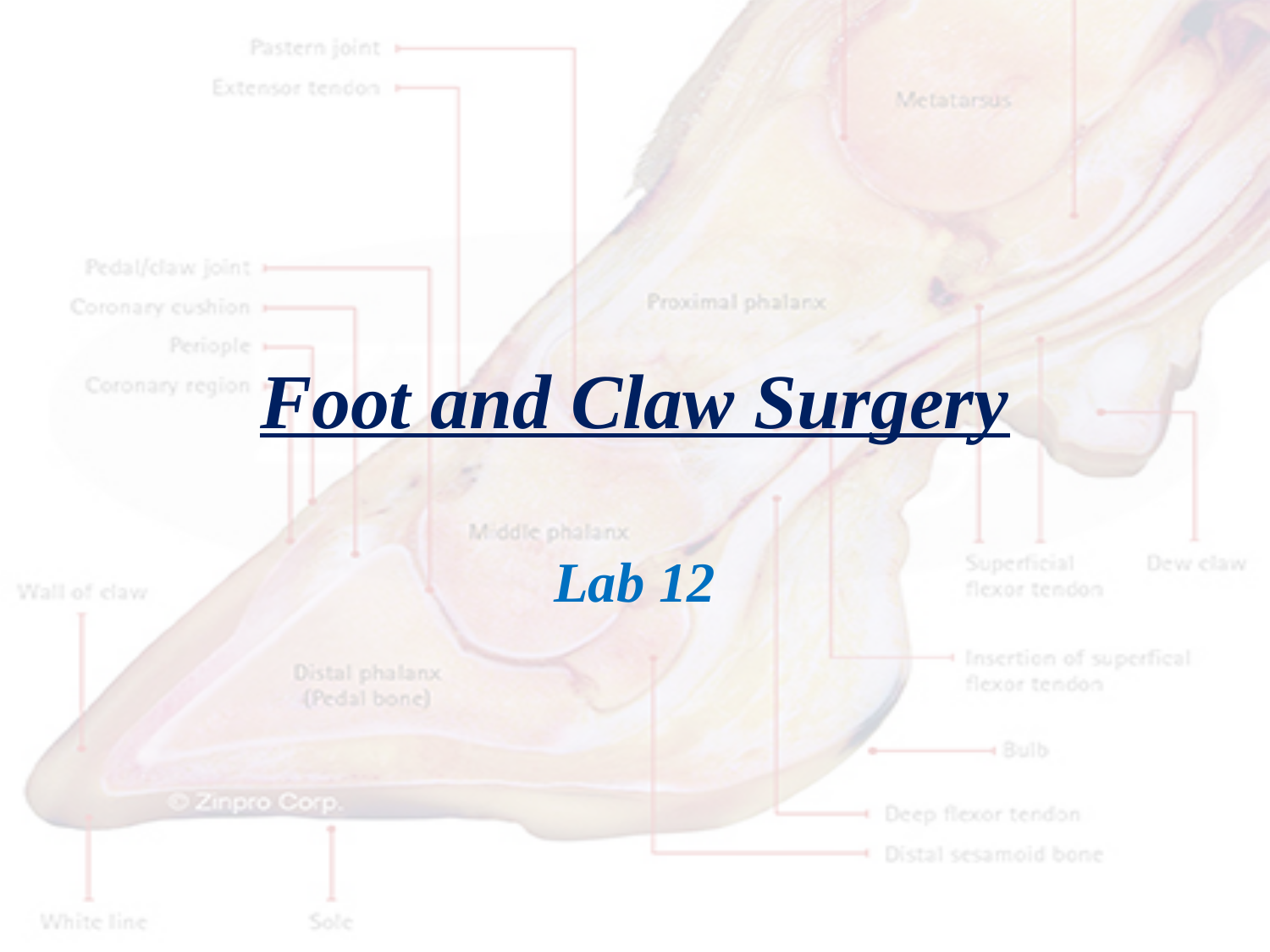

# Foot and Claw Surgery
Lab 12